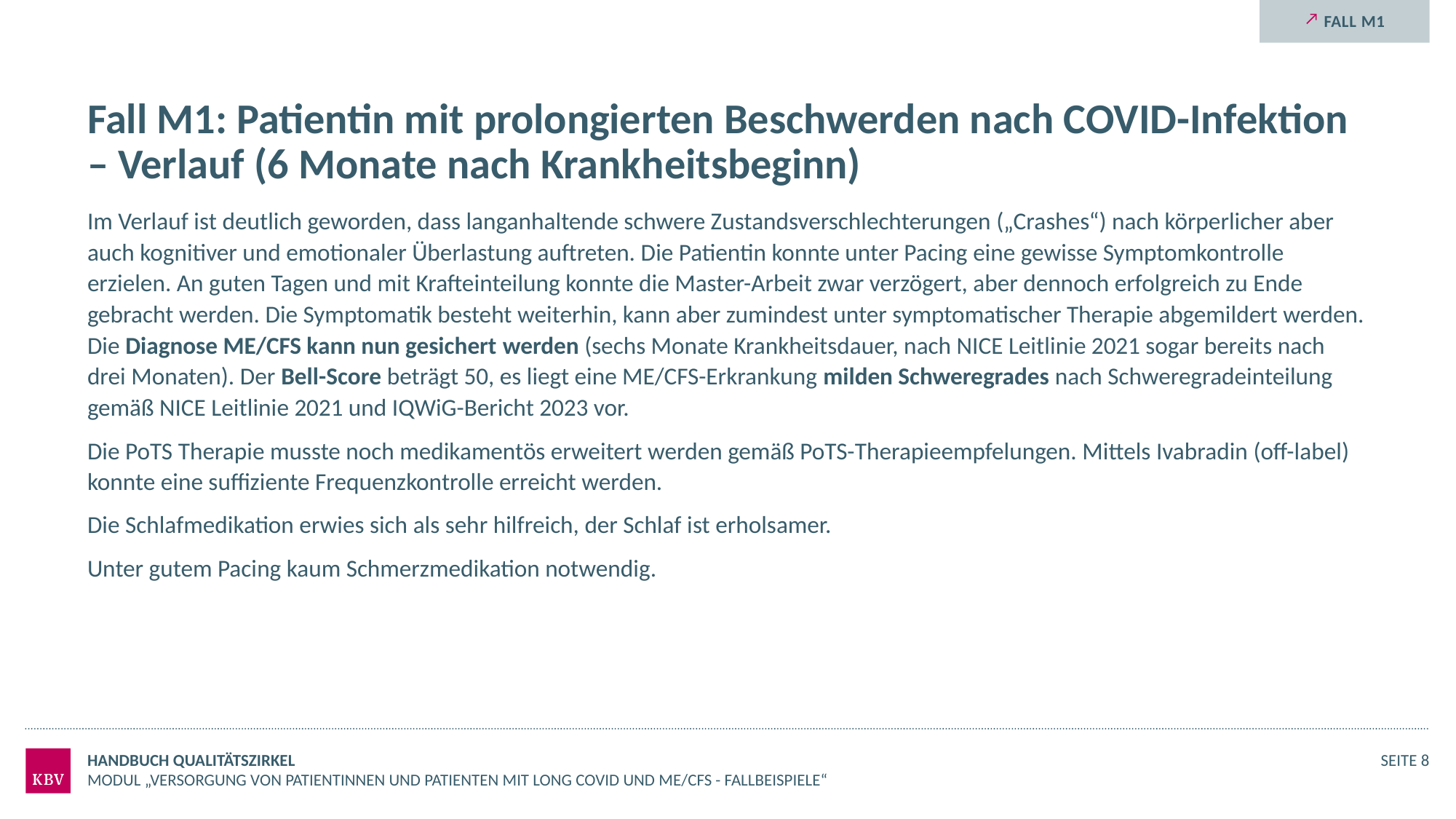

Fall M1
# Fall M1: Patientin mit prolongierten Beschwerden nach COVID-Infektion – Verlauf (6 Monate nach Krankheitsbeginn)
Im Verlauf ist deutlich geworden, dass langanhaltende schwere Zustandsverschlechterungen („Crashes“) nach körperlicher aber auch kognitiver und emotionaler Überlastung auftreten. Die Patientin konnte unter Pacing eine gewisse Symptomkontrolle erzielen. An guten Tagen und mit Krafteinteilung konnte die Master-Arbeit zwar verzögert, aber dennoch erfolgreich zu Ende gebracht werden. Die Symptomatik besteht weiterhin, kann aber zumindest unter symptomatischer Therapie abgemildert werden. Die Diagnose ME/CFS kann nun gesichert werden (sechs Monate Krankheitsdauer, nach NICE Leitlinie 2021 sogar bereits nach drei Monaten). Der Bell-Score beträgt 50, es liegt eine ME/CFS-Erkrankung milden Schweregrades nach Schweregradeinteilung gemäß NICE Leitlinie 2021 und IQWiG-Bericht 2023 vor.
Die PoTS Therapie musste noch medikamentös erweitert werden gemäß PoTS-Therapieempfelungen. Mittels Ivabradin (off-label) konnte eine suffiziente Frequenzkontrolle erreicht werden.
Die Schlafmedikation erwies sich als sehr hilfreich, der Schlaf ist erholsamer.
Unter gutem Pacing kaum Schmerzmedikation notwendig.

Handbuch Qualitätszirkel
Seite 8
Modul „Versorgung von Patientinnen und Patienten mit Long COVID und ME/CFS - Fallbeispiele“